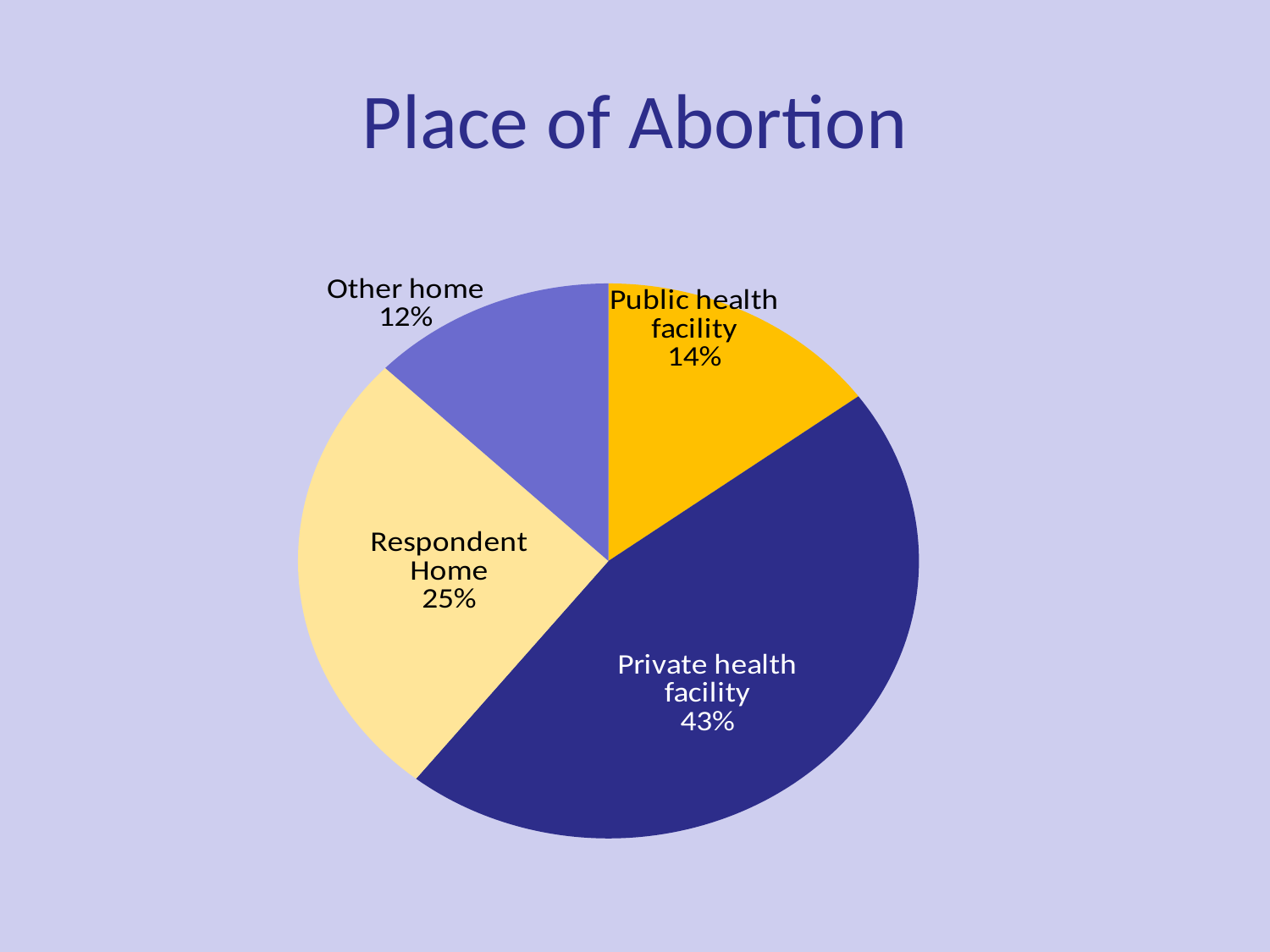

# Place of Abortion

### Chart

| Category | Sales |
|---|---|
| Public health facility | 14.0 |
| Private health facility | 43.0 |
| Respondent home | 25.0 |
| Other home | 12.0 |